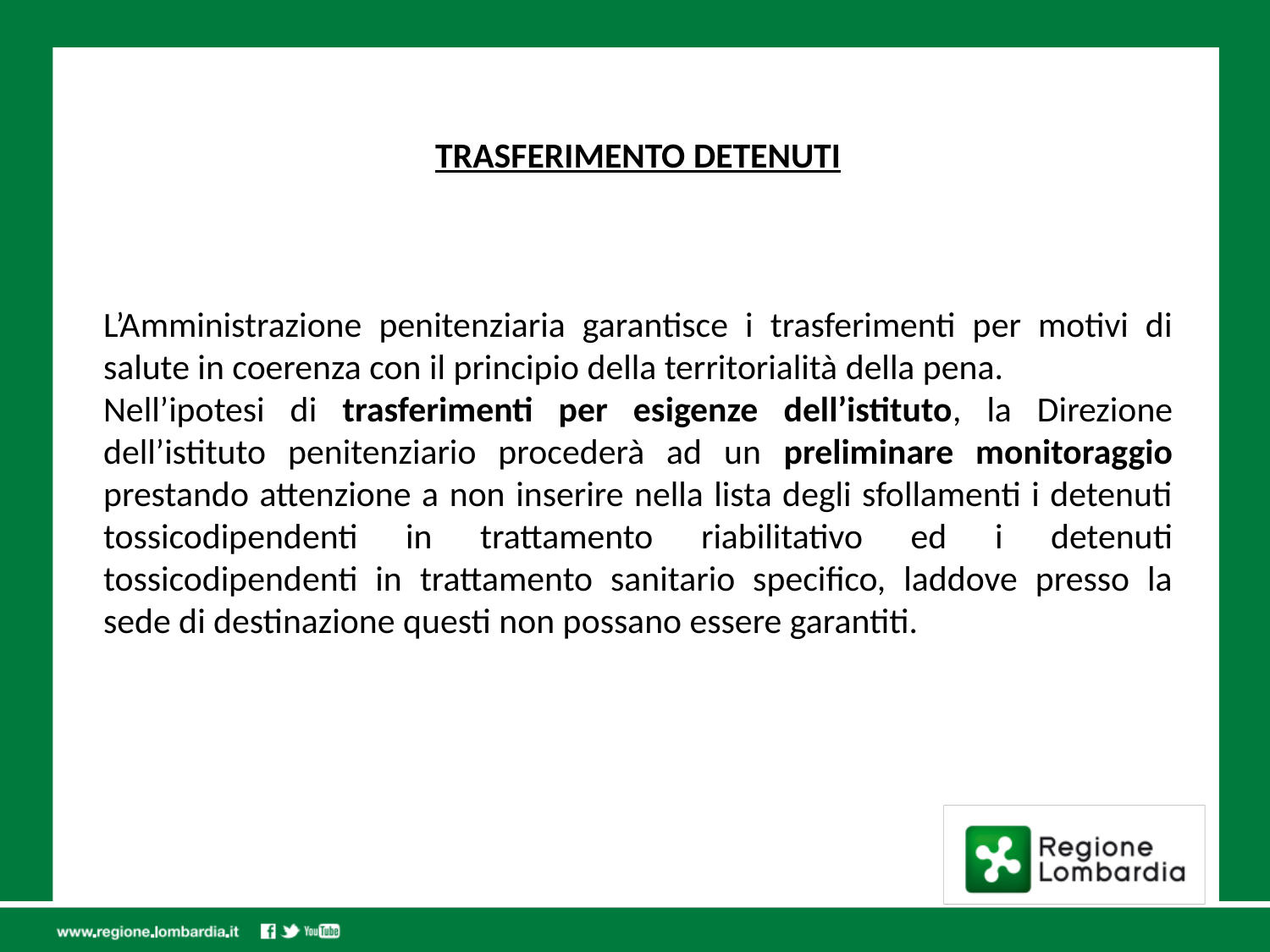

TRASFERIMENTO DETENUTI

L’Amministrazione penitenziaria garantisce i trasferimenti per motivi di salute in coerenza con il principio della territorialità della pena.
Nell’ipotesi di trasferimenti per esigenze dell’istituto, la Direzione dell’istituto penitenziario procederà ad un preliminare monitoraggio prestando attenzione a non inserire nella lista degli sfollamenti i detenuti tossicodipendenti in trattamento riabilitativo ed i detenuti tossicodipendenti in trattamento sanitario specifico, laddove presso la sede di destinazione questi non possano essere garantiti.